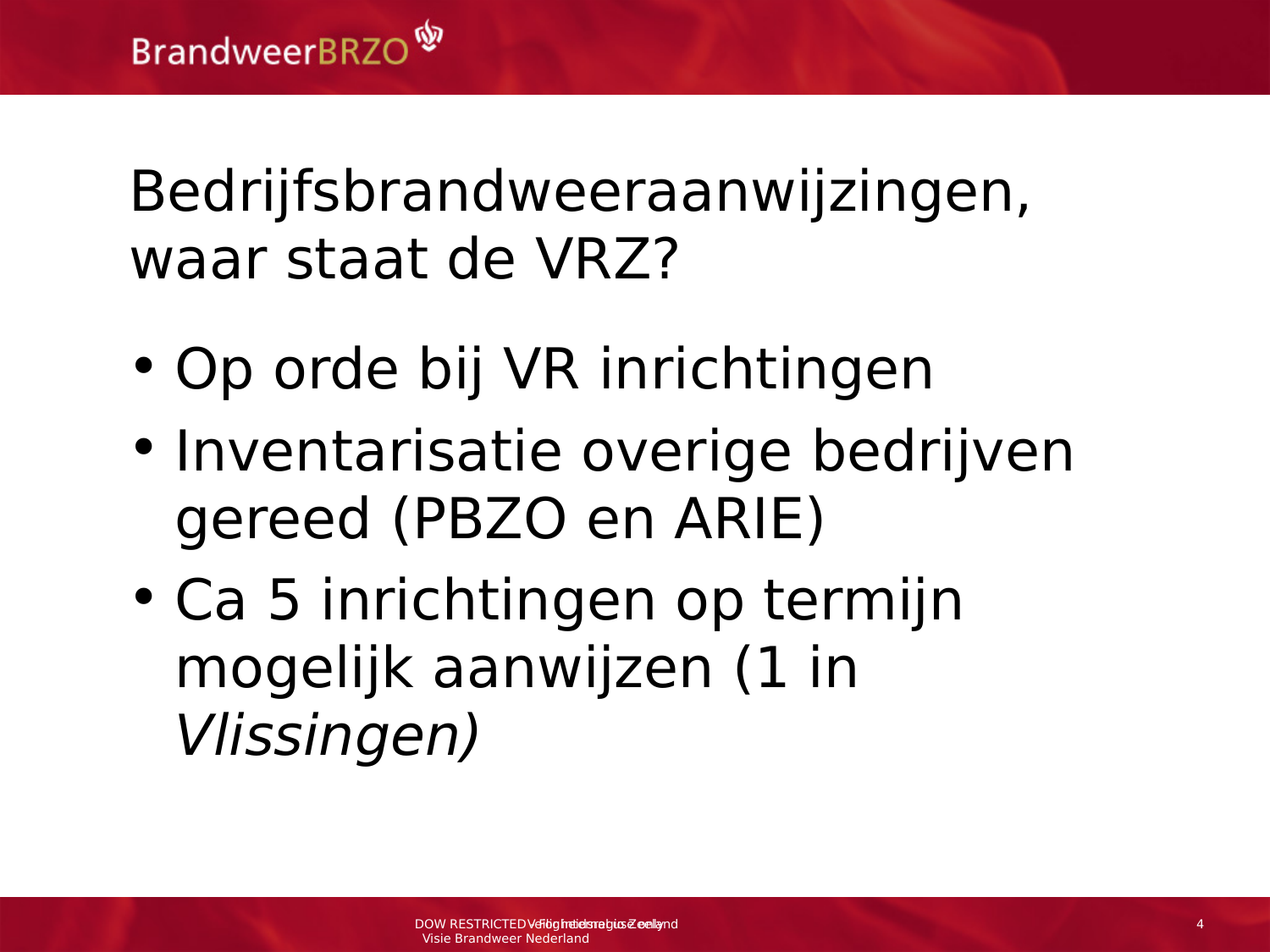

Bedrijfsbrandweeraanwijzingen, waar staat de VRZ?
Op orde bij VR inrichtingen
Inventarisatie overige bedrijven gereed (PBZO en ARIE)
Ca 5 inrichtingen op termijn mogelijk aanwijzen (1 in Vlissingen)

Veiligheidsregio Zeeland
DOW RESTRICTED - For internal use only
  Visie Brandweer Nederland
4